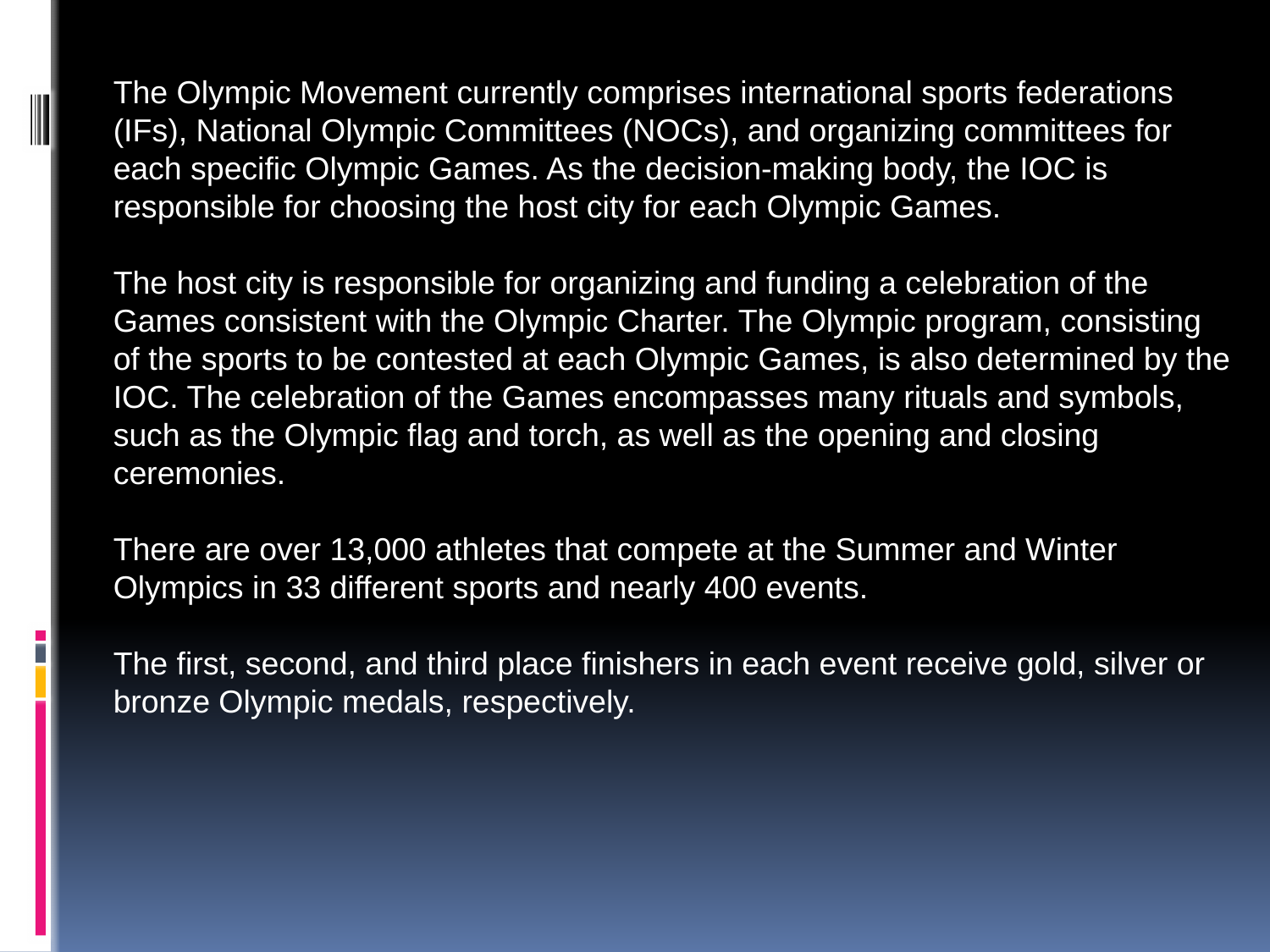

The Olympic Movement currently comprises international sports federations (IFs), National Olympic Committees (NOCs), and organizing committees for each specific Olympic Games. As the decision-making body, the IOC is responsible for choosing the host city for each Olympic Games.

The host city is responsible for organizing and funding a celebration of the Games consistent with the Olympic Charter. The Olympic program, consisting of the sports to be contested at each Olympic Games, is also determined by the IOC. The celebration of the Games encompasses many rituals and symbols, such as the Olympic flag and torch, as well as the opening and closing ceremonies.

There are over 13,000 athletes that compete at the Summer and Winter Olympics in 33 different sports and nearly 400 events.

The first, second, and third place finishers in each event receive gold, silver or bronze Olympic medals, respectively.
#